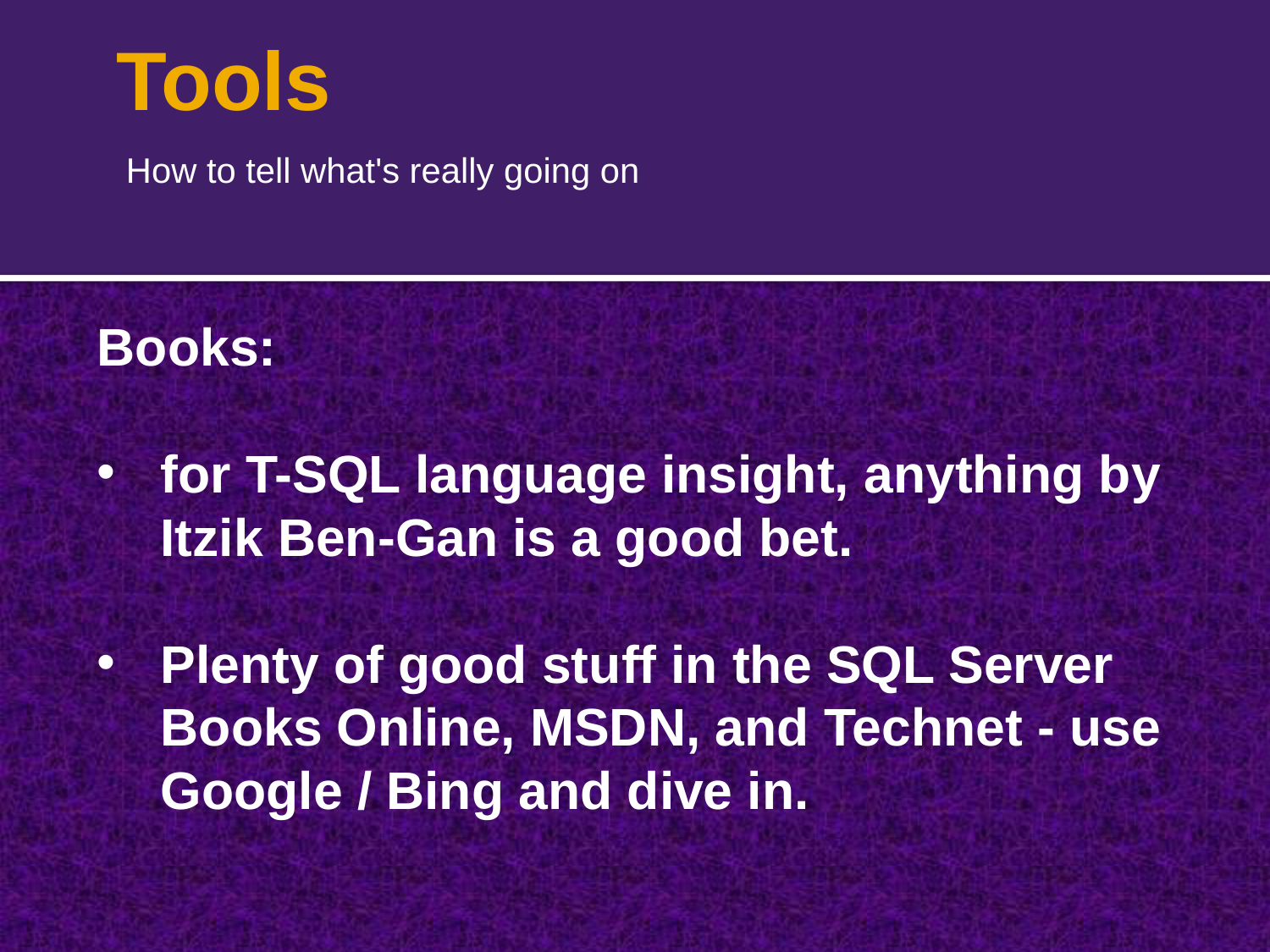

# Tools
How to tell what's really going on
Books:

for T-SQL language insight, anything by Itzik Ben-Gan is a good bet.

Plenty of good stuff in the SQL Server Books Online, MSDN, and Technet - use Google / Bing and dive in.